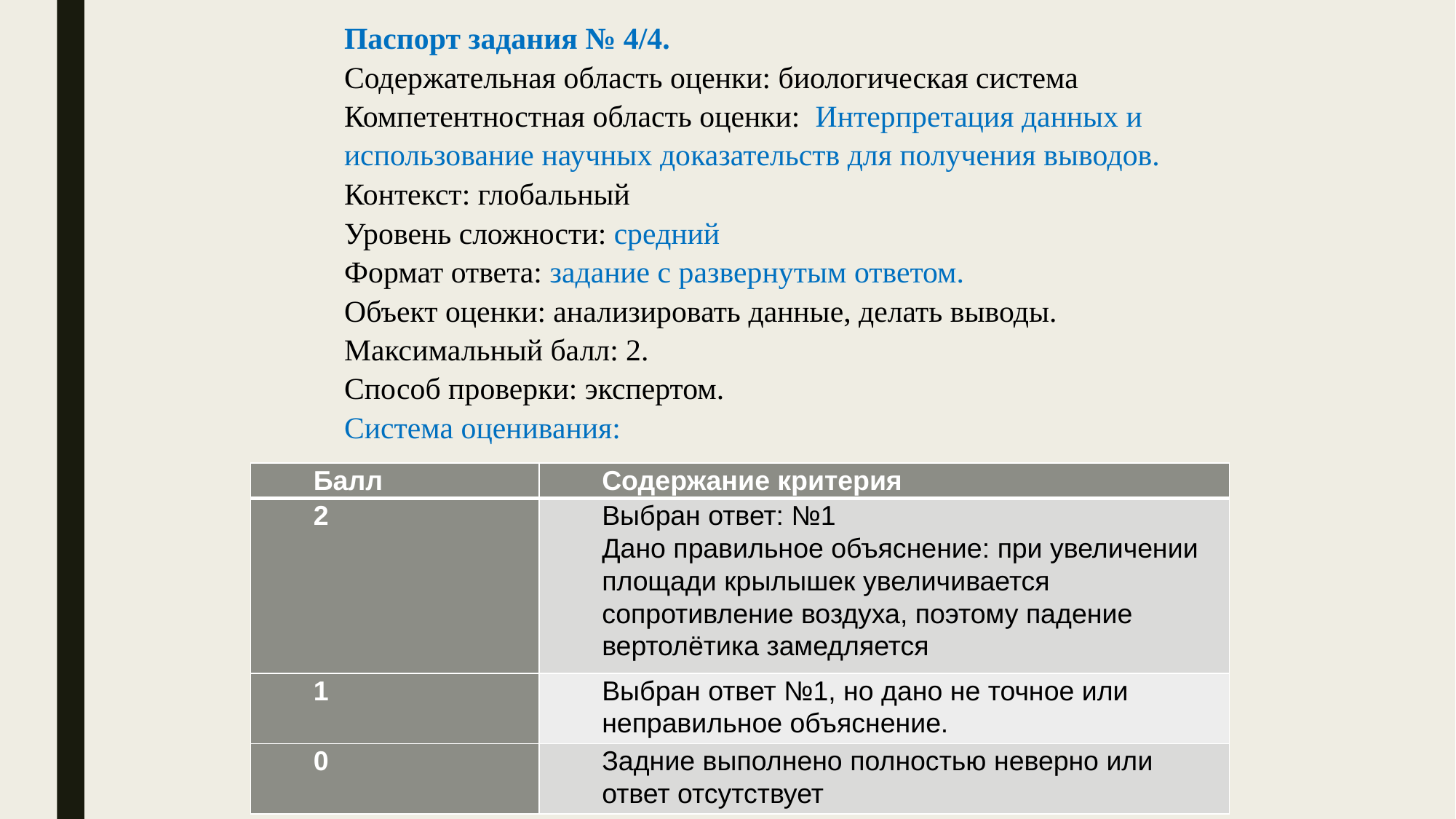

Паспорт задания № 4/4.
Содержательная область оценки: биологическая система
Компетентностная область оценки:  Интерпретация данных и использование научных доказательств для получения выводов.
Контекст: глобальный
Уровень сложности: средний
Формат ответа: задание с развернутым ответом.
Объект оценки: анализировать данные, делать выводы.
Максимальный балл: 2.
Способ проверки: экспертом.
Система оценивания:
| Балл | Содержание критерия |
| --- | --- |
| 2 | Выбран ответ: №1 Дано правильное объяснение: при увеличении площади крылышек увеличивается сопротивление воздуха, поэтому падение вертолётика замедляется |
| 1 | Выбран ответ №1, но дано не точное или неправильное объяснение. |
| 0 | Задние выполнено полностью неверно или ответ отсутствует |